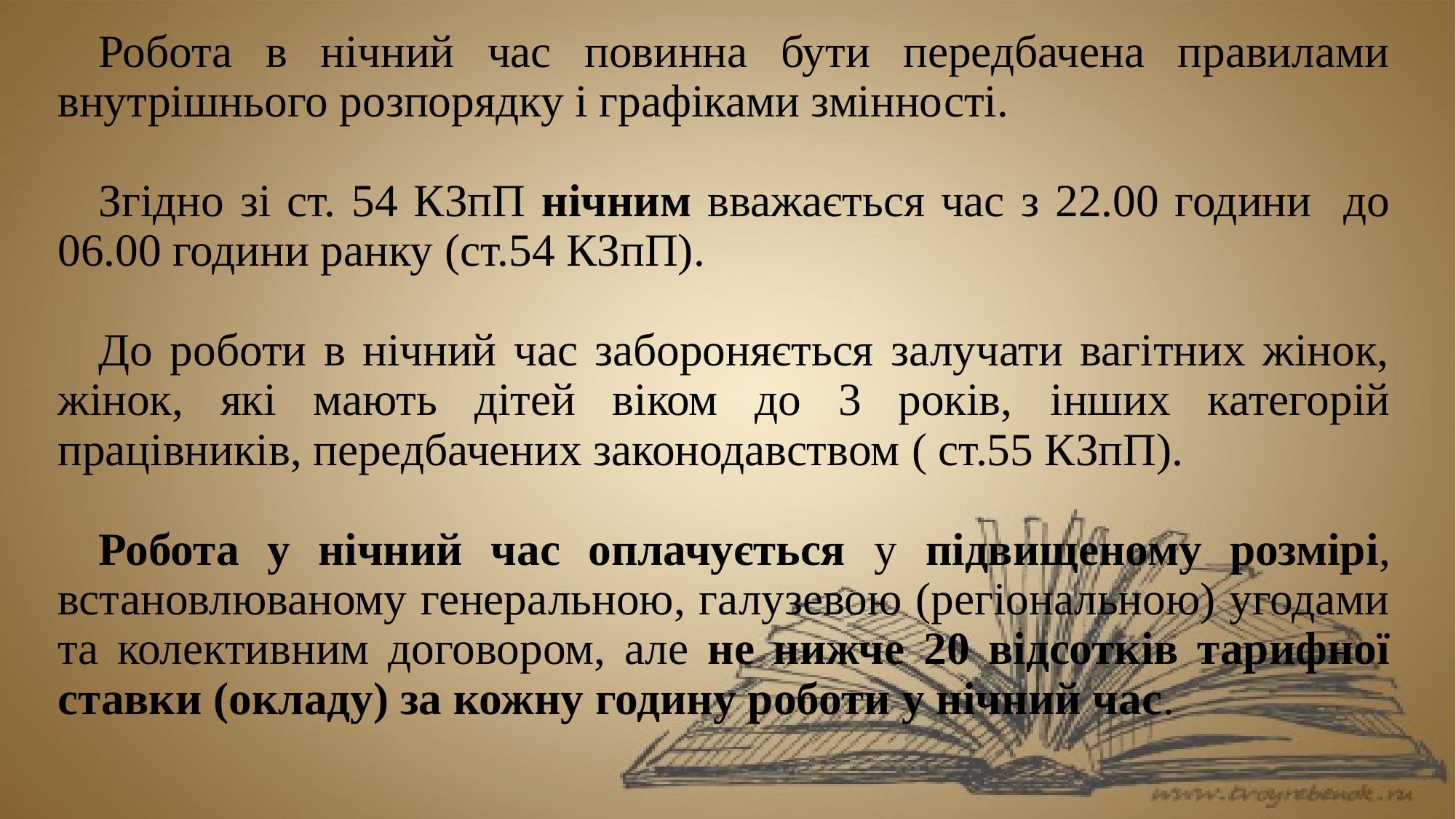

Робота в нічний час повинна бути передбачена правилами внутрішнього розпорядку і графіками змінності.

Згідно зі ст. 54 КЗпП нічним вважається час з 22.00 години  до 06.00 години ранку (ст.54 КЗпП).

До роботи в нічний час забороняється залучати вагітних жінок, жінок, які мають дітей віком до 3 років, інших категорій працівників, передбачених законодавством ( ст.55 КЗпП).

Робота у нiчний час оплачується у пiдвищеному розмiрi, встановлюваному генеральною, галузевою (регiональною) угодами та колективним договором, але не нижче 20 вiдсоткiв тарифної ставки (окладу) за кожну годину роботи у нiчний час.